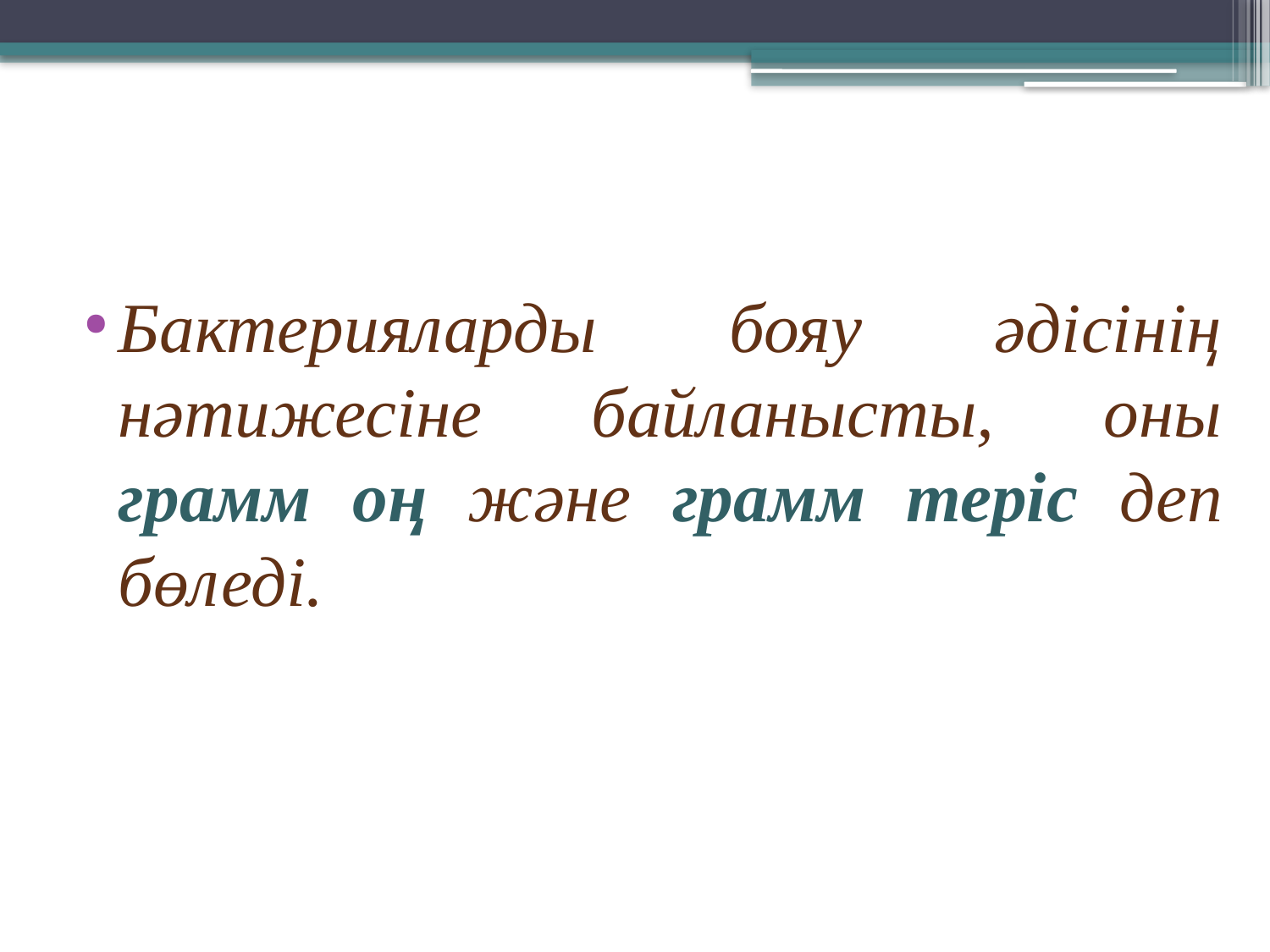

Бактерияларды бояу әдісінің нәтижесіне байланысты, оны грамм оң және грамм теріс деп бөледі.